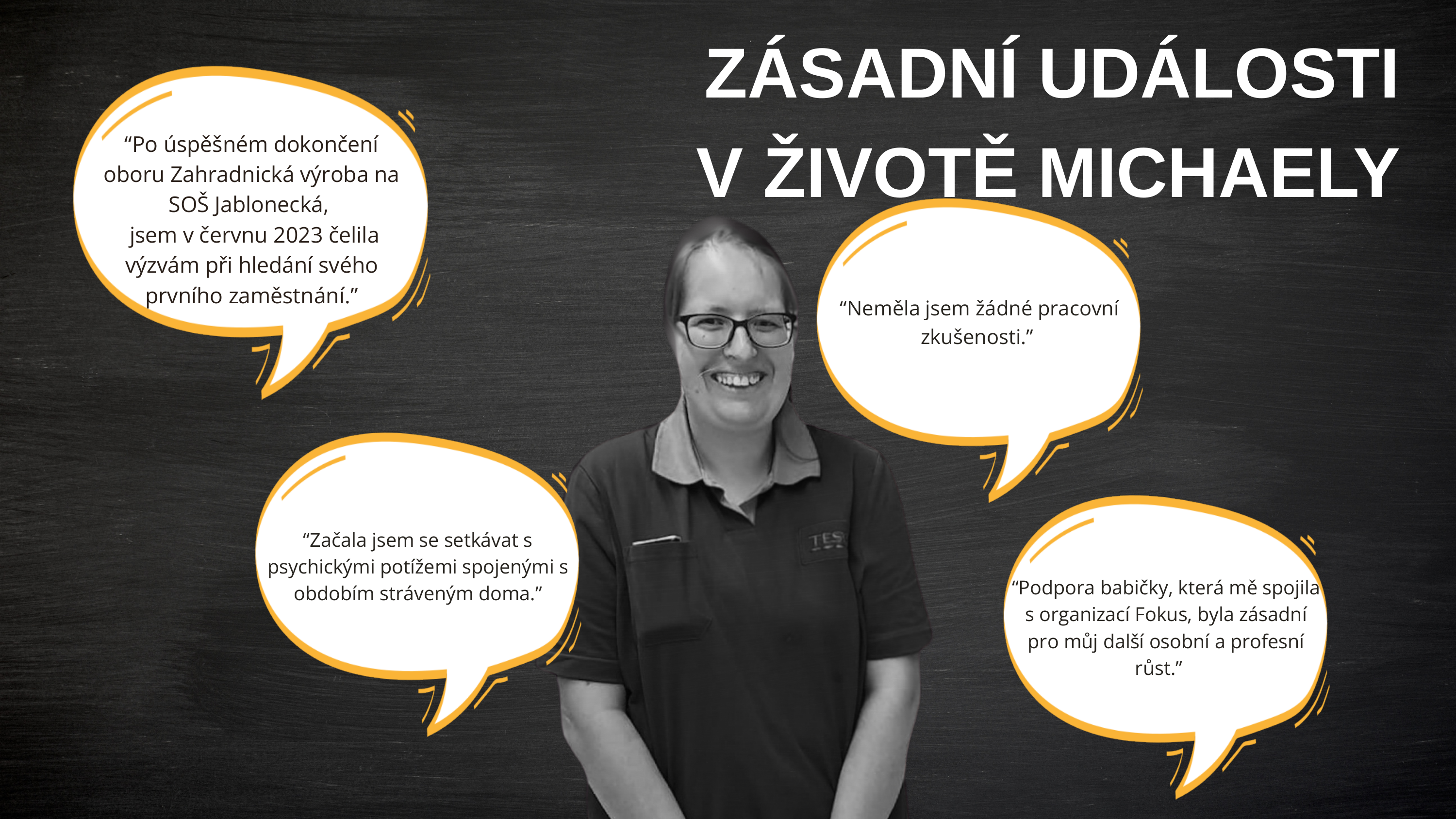

ZÁSADNÍ UDÁLOSTI
  V ŽIVOTĚ MICHAELY

“Po úspěšném dokončení oboru Zahradnická výroba na SOŠ Jablonecká,
 jsem v červnu 2023 čelila výzvám při hledání svého prvního zaměstnání.”

“Neměla jsem žádné pracovní zkušenosti.”

“Začala jsem se setkávat s psychickými potížemi spojenými s obdobím stráveným doma.”
“Podpora babičky, která mě spojila s organizací Fokus, byla zásadní pro můj další osobní a profesní růst.”